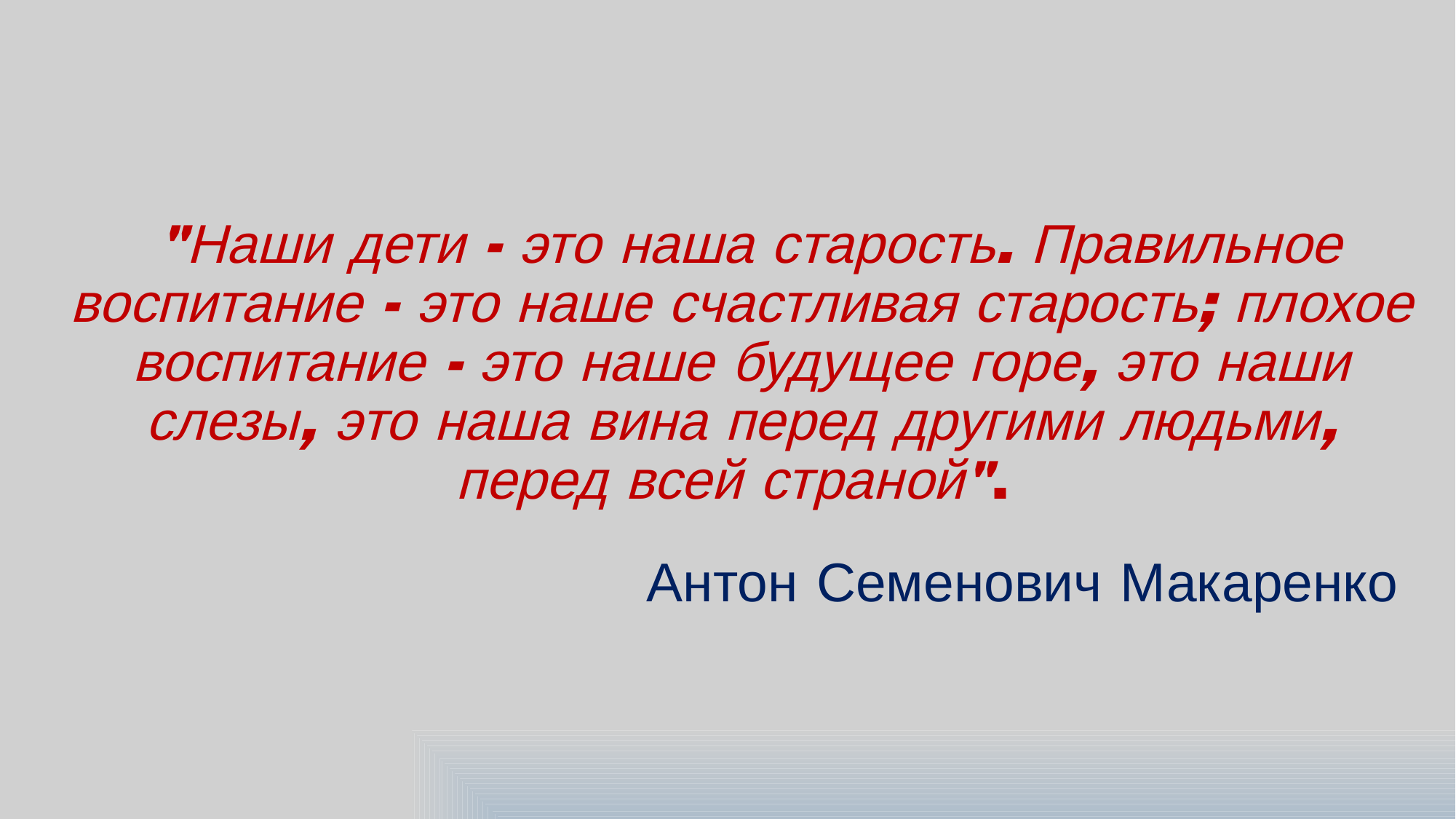

# "Наши дети - это наша старость. Правильное воспитание - это наше счастливая старость; плохое воспитание - это наше будущее горе, это наши слезы, это наша вина перед другими людьми, перед всей страной".
Антон Семенович Макаренко